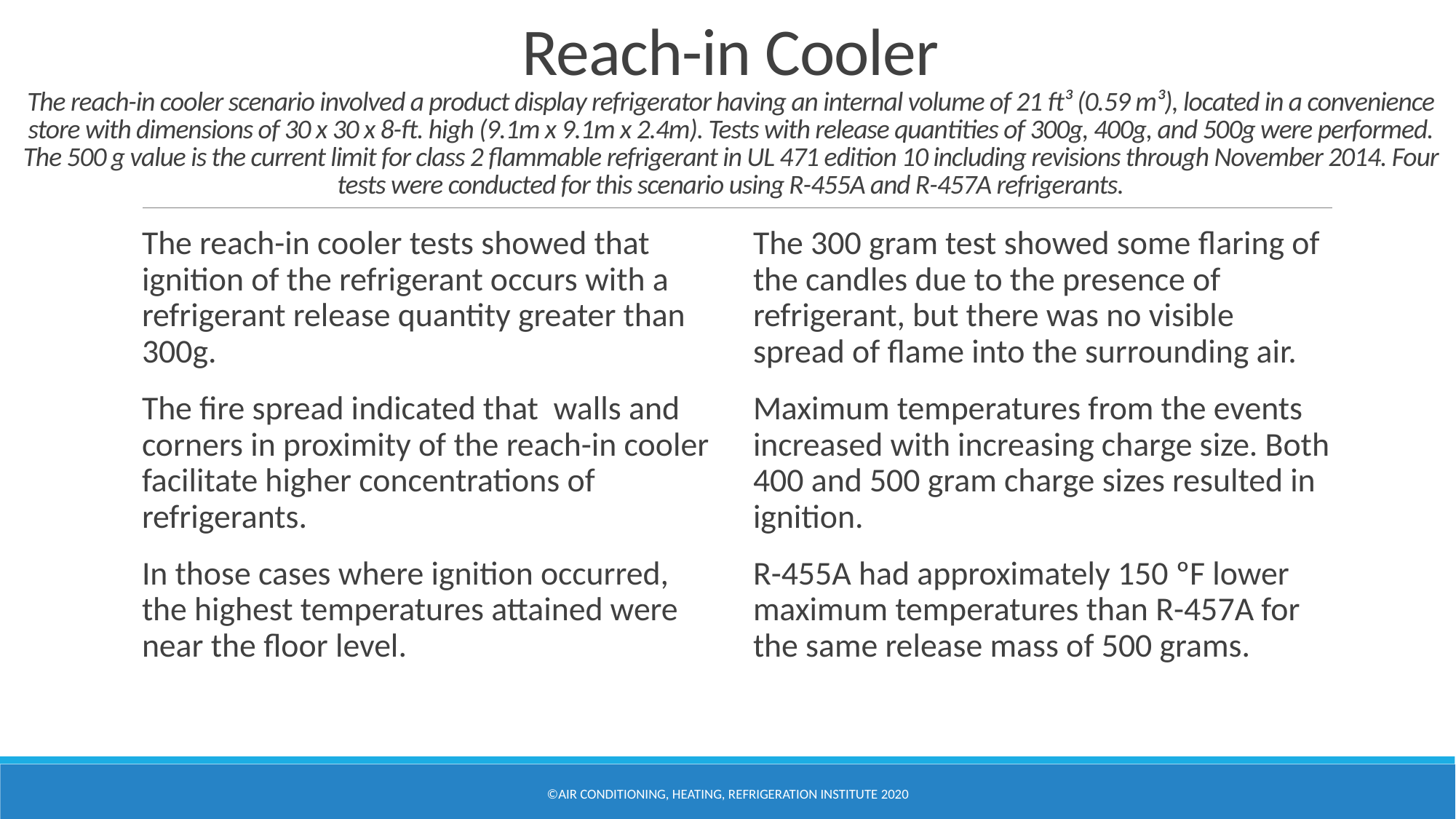

# Reach-in Cooler The reach-in cooler scenario involved a product display refrigerator having an internal volume of 21 ft³ (0.59 m³), located in a convenience store with dimensions of 30 x 30 x 8-ft. high (9.1m x 9.1m x 2.4m). Tests with release quantities of 300g, 400g, and 500g were performed. The 500 g value is the current limit for class 2 flammable refrigerant in UL 471 edition 10 including revisions through November 2014. Four tests were conducted for this scenario using R-455A and R-457A refrigerants.
The reach-in cooler tests showed that ignition of the refrigerant occurs with a refrigerant release quantity greater than 300g.
The fire spread indicated that  walls and corners in proximity of the reach-in cooler facilitate higher concentrations of refrigerants.
In those cases where ignition occurred, the highest temperatures attained were near the floor level.
The 300 gram test showed some flaring of the candles due to the presence of refrigerant, but there was no visible spread of flame into the surrounding air.
Maximum temperatures from the events increased with increasing charge size. Both 400 and 500 gram charge sizes resulted in ignition.
R-455A had approximately 150 ºF lower maximum temperatures than R-457A for the same release mass of 500 grams.
©Air Conditioning, Heating, Refrigeration Institute 2020